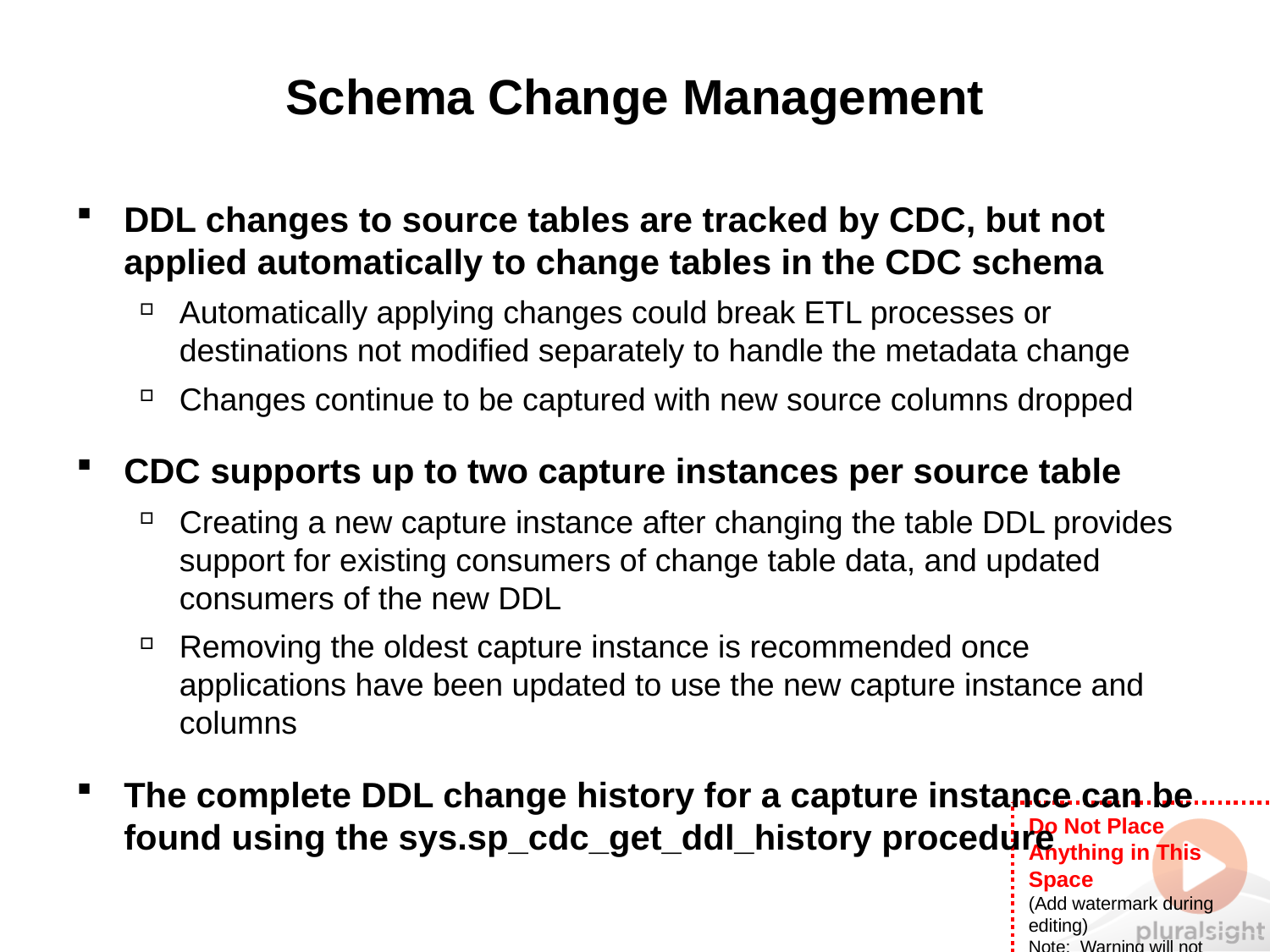

# Schema Change Management
DDL changes to source tables are tracked by CDC, but not applied automatically to change tables in the CDC schema
Automatically applying changes could break ETL processes or destinations not modified separately to handle the metadata change
Changes continue to be captured with new source columns dropped
CDC supports up to two capture instances per source table
Creating a new capture instance after changing the table DDL provides support for existing consumers of change table data, and updated consumers of the new DDL
Removing the oldest capture instance is recommended once applications have been updated to use the new capture instance and columns
The complete DDL change history for a capture instance can be found using the sys.sp_cdc_get_ddl_history procedure